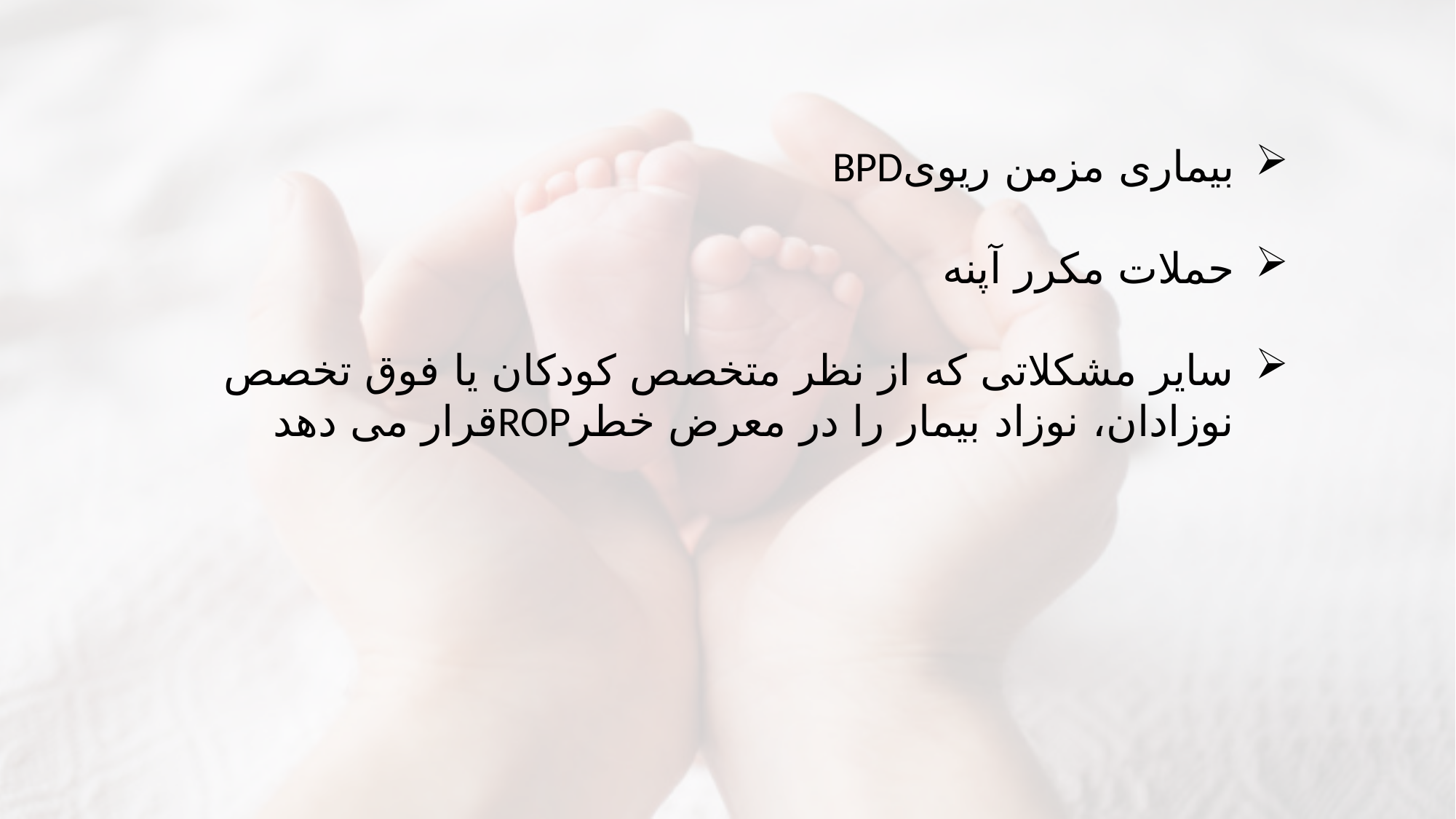

بیماری مزمن ریویBPD
حملات مکرر آپنه
سایر مشکلاتی که از نظر متخصص کودکان یا فوق تخصص نوزادان، نوزاد بیمار را در معرض خطرROPقرار می دهد